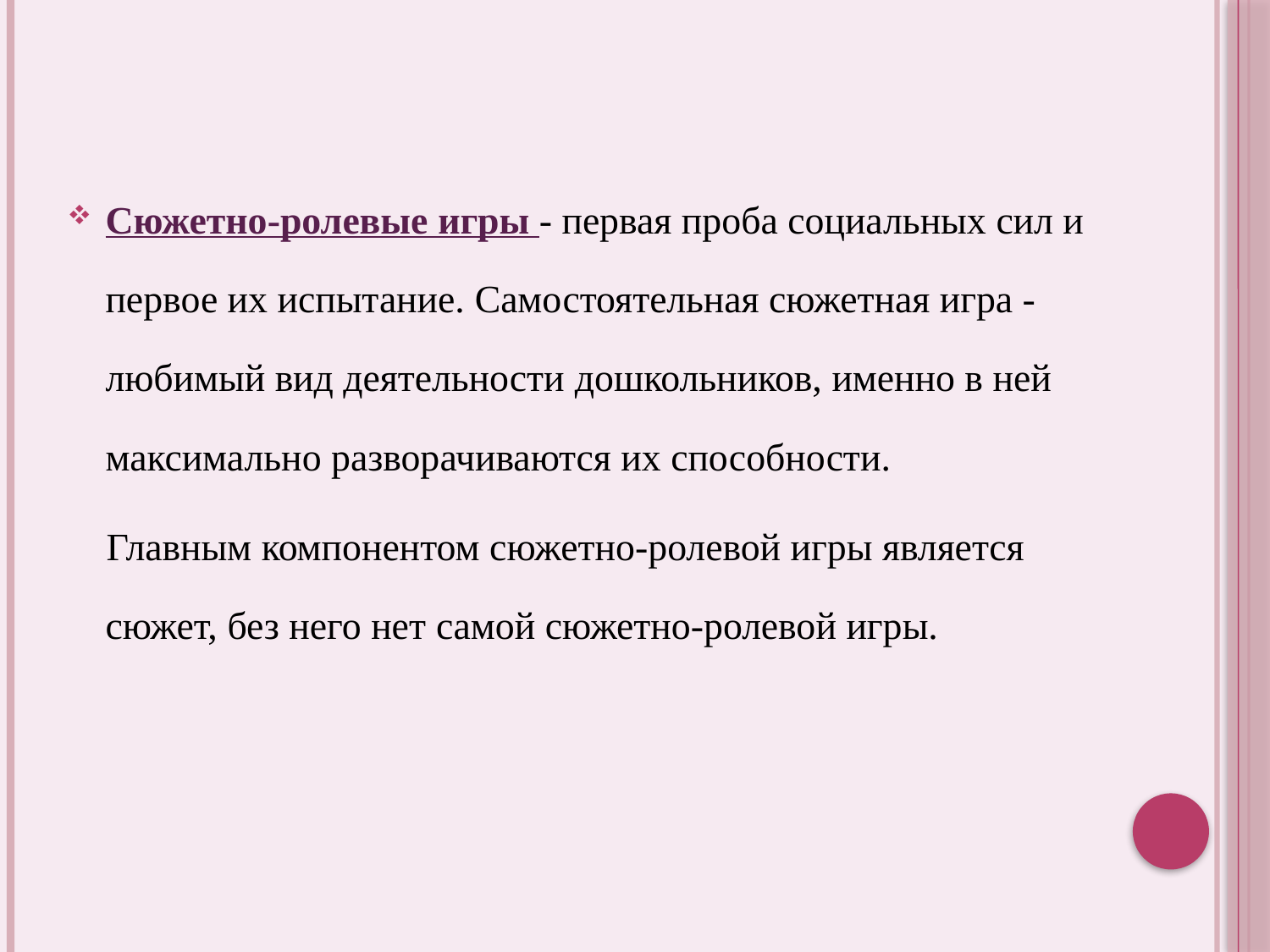

Сюжетно-ролевые игры - первая проба социальных сил и первое их испытание. Самостоятельная сюжетная игра - любимый вид деятельности дошкольников, именно в ней максимально разворачиваются их способности.
    Главным компонентом сюжетно-ролевой игры является сюжет, без него нет самой сюжетно-ролевой игры.